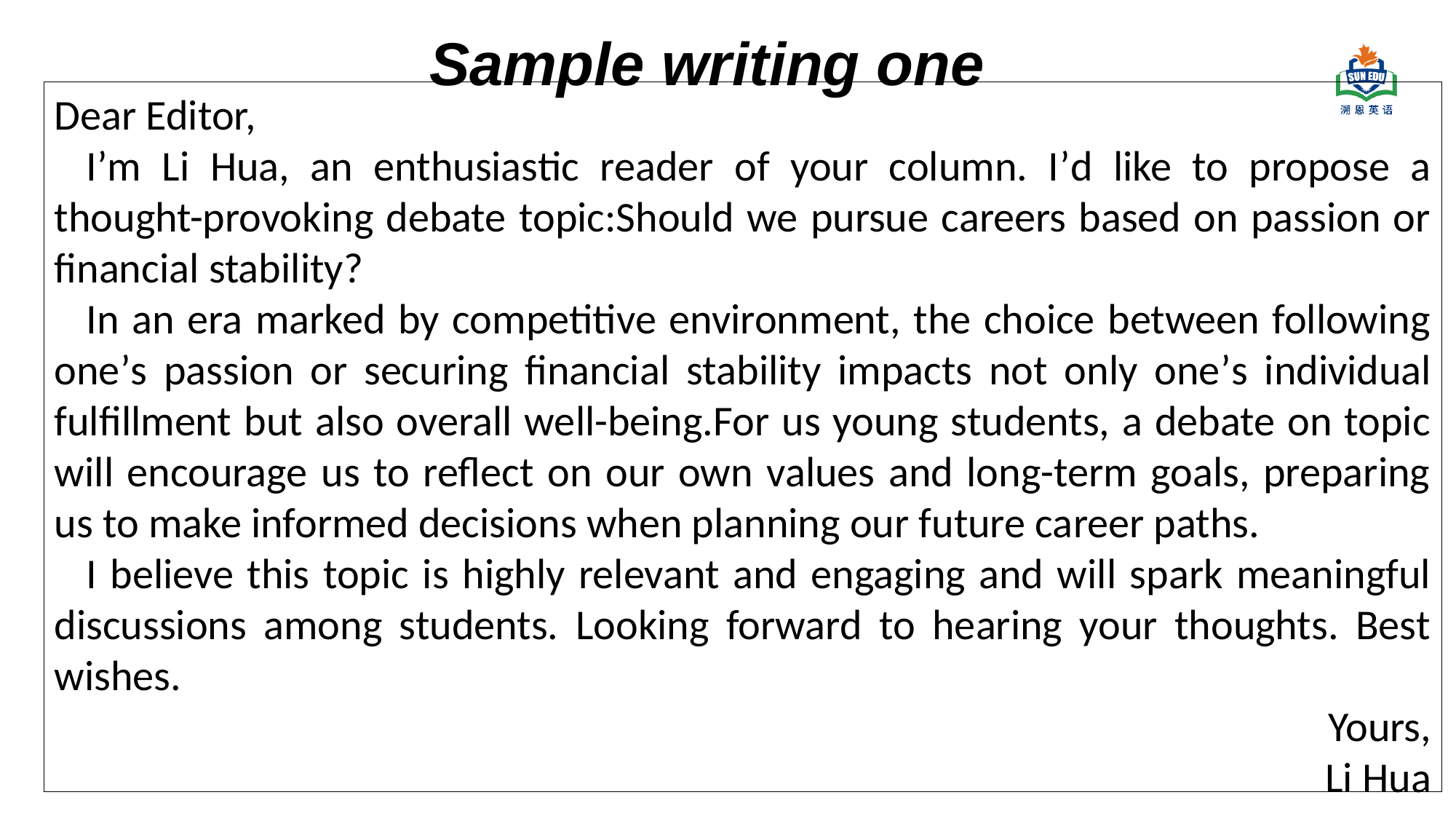

Sample writing one
Dear Editor,
I’m Li Hua, an enthusiastic reader of your column. I’d like to propose a thought-provoking debate topic:Should we pursue careers based on passion or financial stability?
In an era marked by competitive environment, the choice between following one’s passion or securing financial stability impacts not only one’s individual fulfillment but also overall well-being.For us young students, a debate on topic will encourage us to reflect on our own values and long-term goals, preparing us to make informed decisions when planning our future career paths.
I believe this topic is highly relevant and engaging and will spark meaningful discussions among students. Looking forward to hearing your thoughts. Best wishes.
Yours,
Li Hua